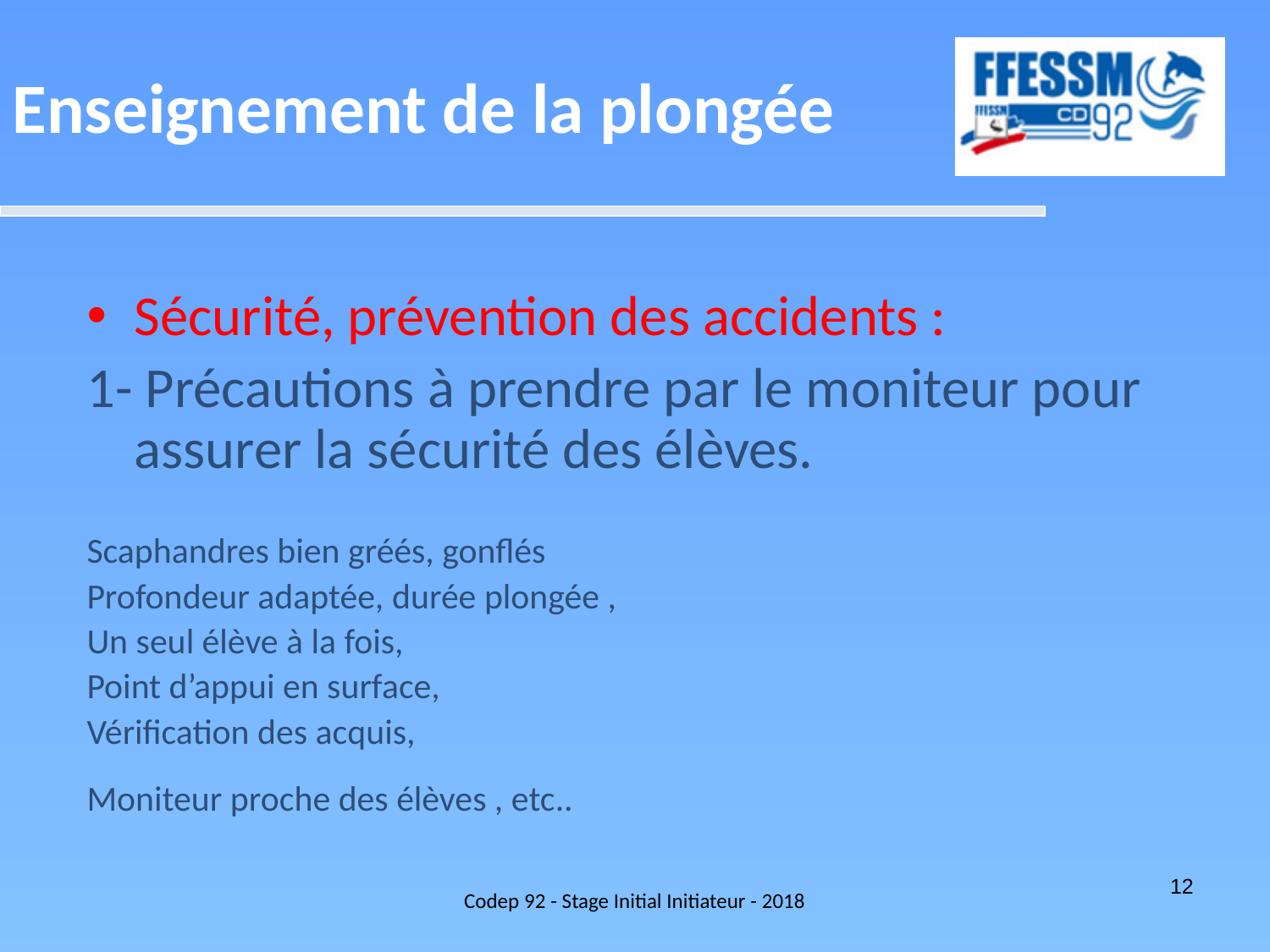

Enseignement de la plongée
Sécurité, prévention des accidents :
1- Précautions à prendre par le moniteur pour assurer la sécurité des élèves.

Scaphandres bien gréés, gonflés
Profondeur adaptée, durée plongée ,
Un seul élève à la fois,
Point d’appui en surface,
Vérification des acquis,
Moniteur proche des élèves , etc..
Codep 92 - Stage Initial Initiateur - 2018
12